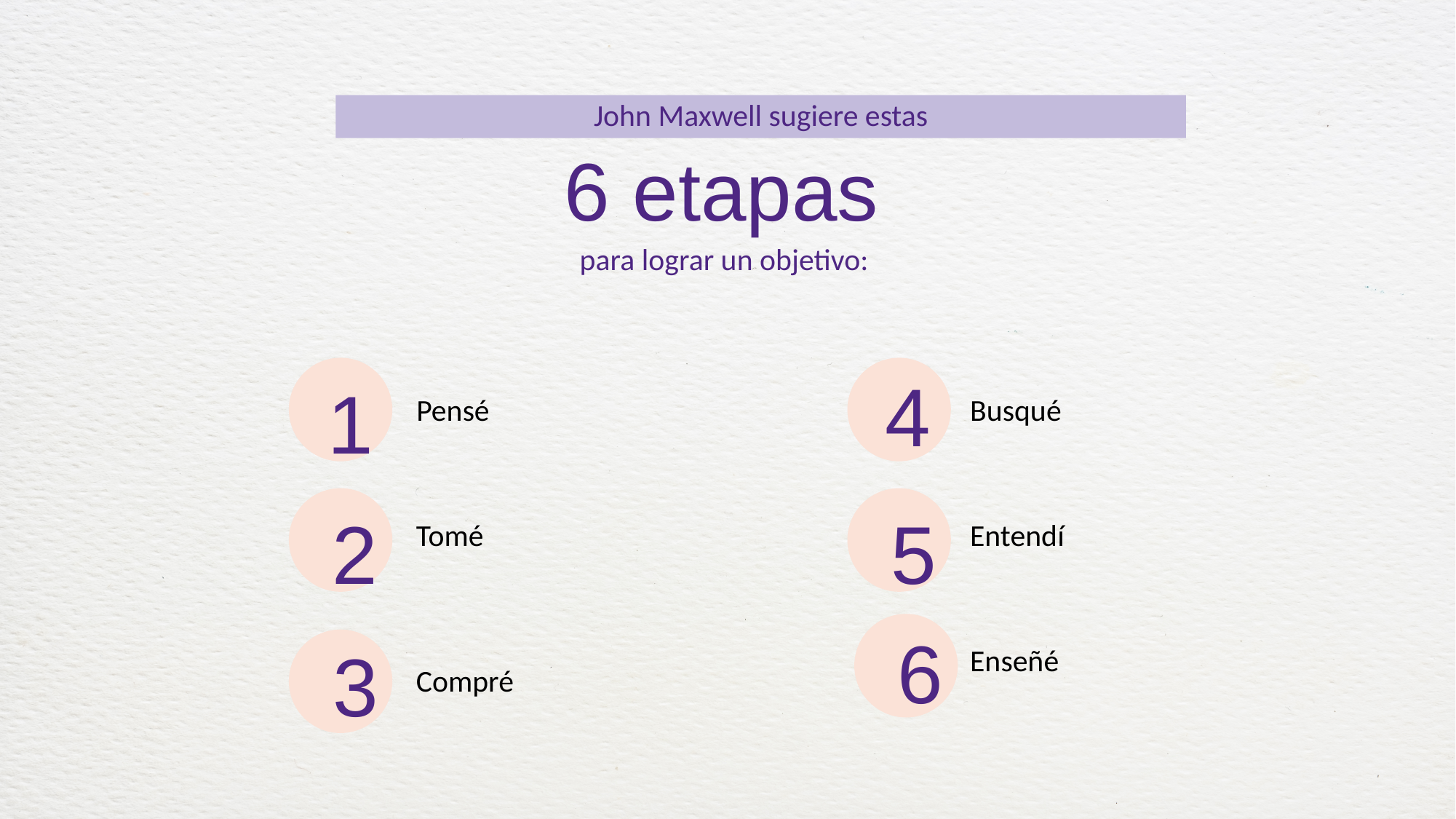

John Maxwell sugiere estas
6 etapas
para lograr un objetivo:

4
1
Pensé
Busqué

2
5
Tomé
Entendí

6

3
Enseñé
Compré